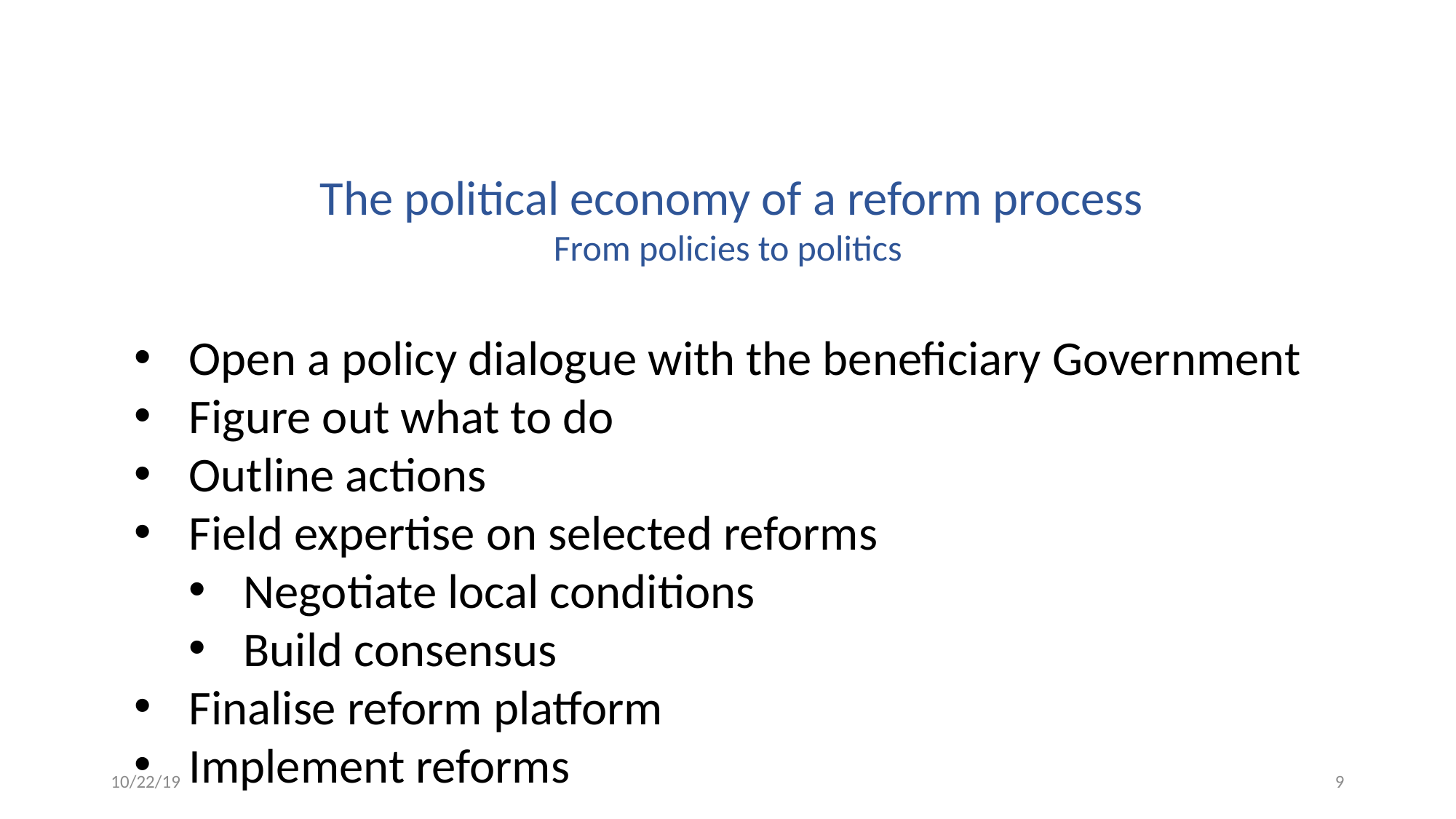

The political economy of a reform process
From policies to politics

Open a policy dialogue with the beneficiary Government
Figure out what to do
Outline actions
Field expertise on selected reforms
Negotiate local conditions
Build consensus
Finalise reform platform
Implement reforms
10/22/19

9